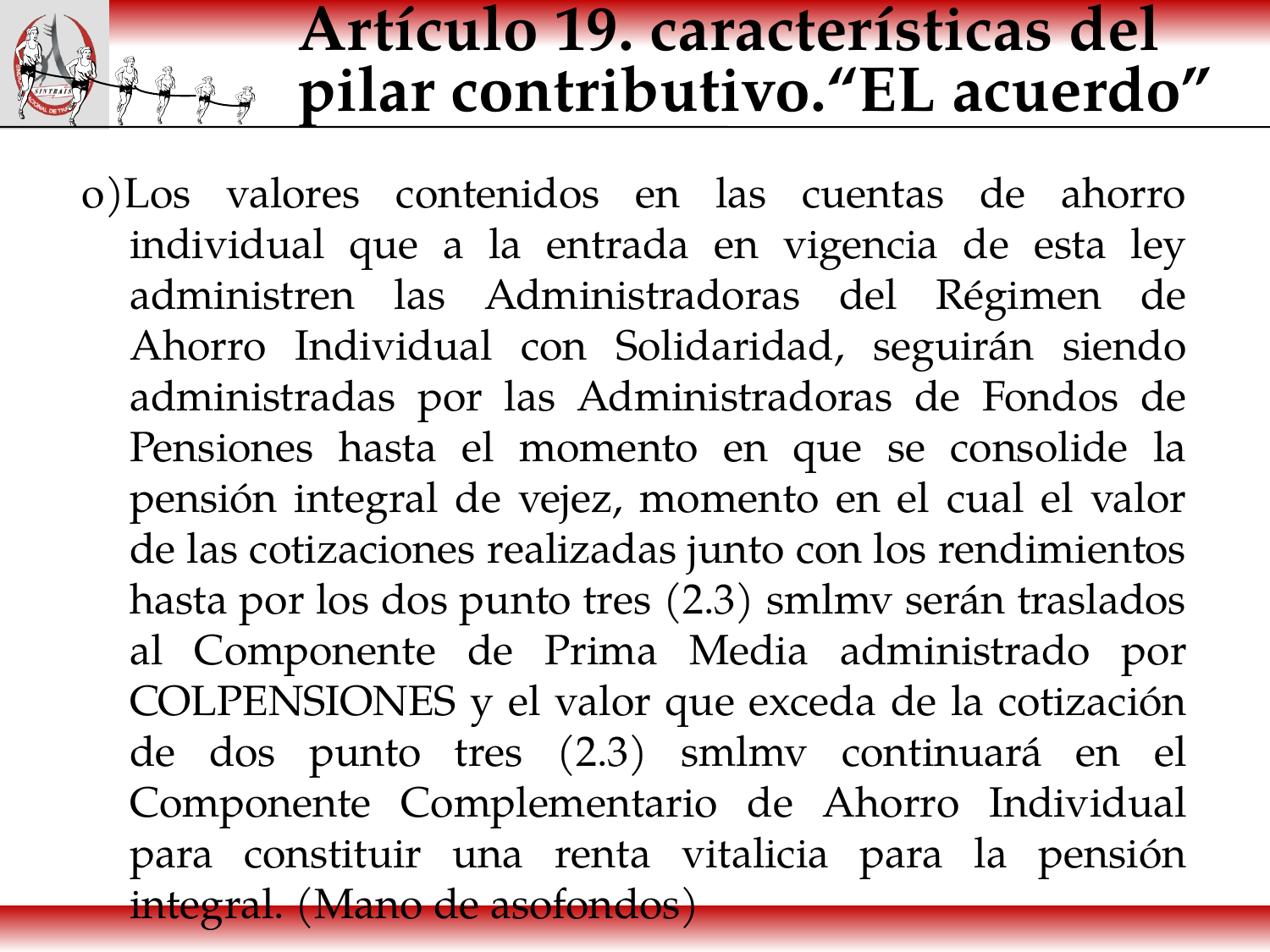

# Artículo 19. características del pilar contributivo.“EL acuerdo”
o)Los valores contenidos en las cuentas de ahorro individual que a la entrada en vigencia de esta ley administren las Administradoras del Régimen de Ahorro Individual con Solidaridad, seguirán siendo administradas por las Administradoras de Fondos de Pensiones hasta el momento en que se consolide la pensión integral de vejez, momento en el cual el valor de las cotizaciones realizadas junto con los rendimientos hasta por los dos punto tres (2.3) smlmv serán traslados al Componente de Prima Media administrado por COLPENSIONES y el valor que exceda de la cotización de dos punto tres (2.3) smlmv continuará en el Componente Complementario de Ahorro Individual para constituir una renta vitalicia para la pensión integral. (Mano de asofondos)